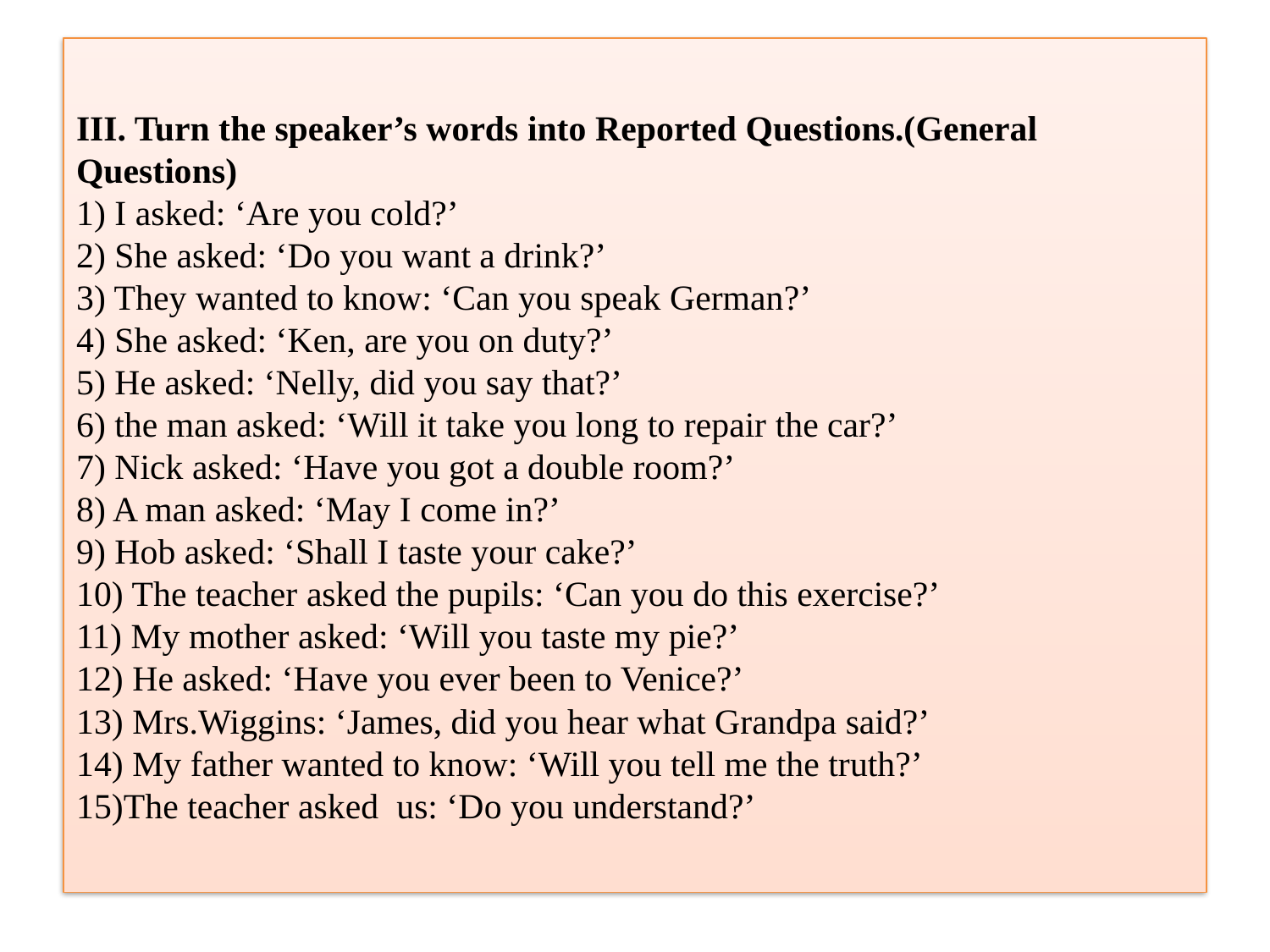

# III. Turn the speaker’s words into Reported Questions.(General Questions) 1) I asked: ‘Are you cold?’ 2) She asked: ‘Do you want a drink?’ 3) They wanted to know: ‘Can you speak German?’ 4) She asked: ‘Ken, are you on duty?’ 5) He asked: ‘Nelly, did you say that?’ 6) the man asked: ‘Will it take you long to repair the car?’ 7) Nick asked: ‘Have you got a double room?’ 8) A man asked: ‘May I come in?’ 9) Hob asked: ‘Shall I taste your cake?’ 10) The teacher asked the pupils: ‘Can you do this exercise?’ 11) My mother asked: ‘Will you taste my pie?’ 12) He asked: ‘Have you ever been to Venice?’ 13) Mrs.Wiggins: ‘James, did you hear what Grandpa said?’ 14) My father wanted to know: ‘Will you tell me the truth?’ 15)The teacher asked  us: ‘Do you understand?’